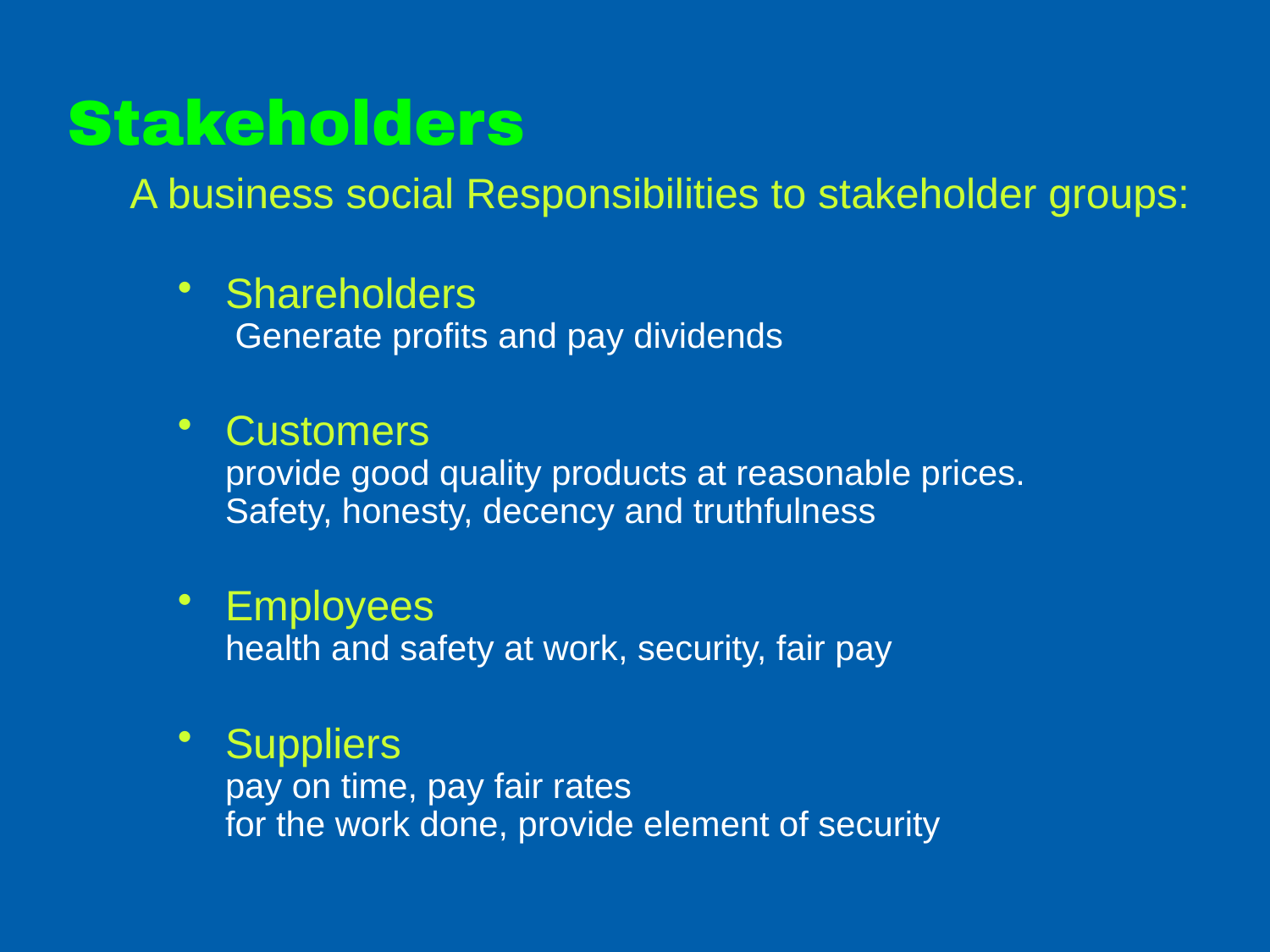

# Stakeholders
A business social Responsibilities to stakeholder groups:
Shareholders
 Generate profits and pay dividends

Customers
provide good quality products at reasonable prices.
Safety, honesty, decency and truthfulness

Employees
health and safety at work, security, fair pay

Suppliers
pay on time, pay fair rates
for the work done, provide element of security